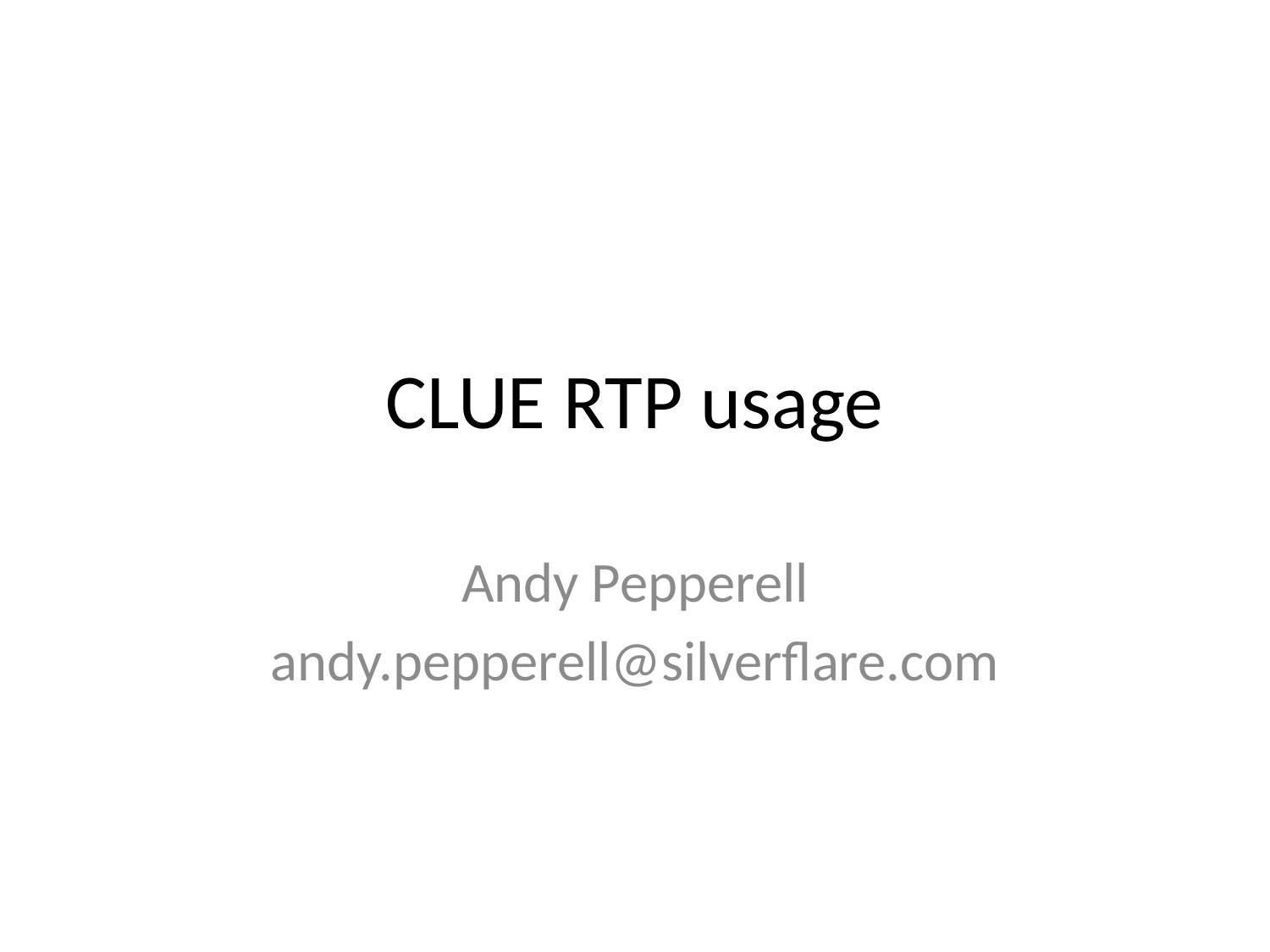

# CLUE RTP usage
Andy Pepperell
andy.pepperell@silverflare.com